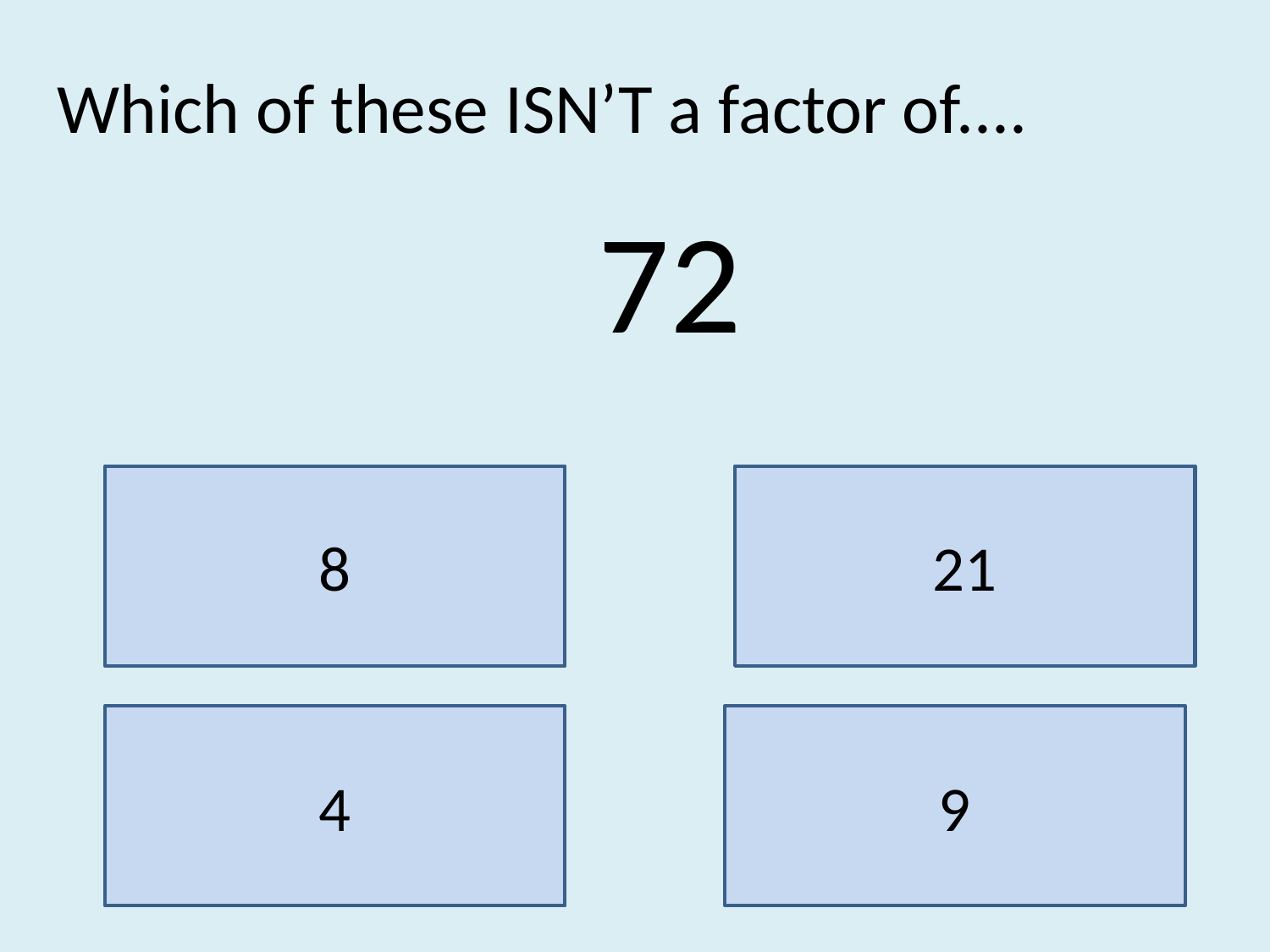

Which of these ISN’T a factor of....
72
8
21
4
9